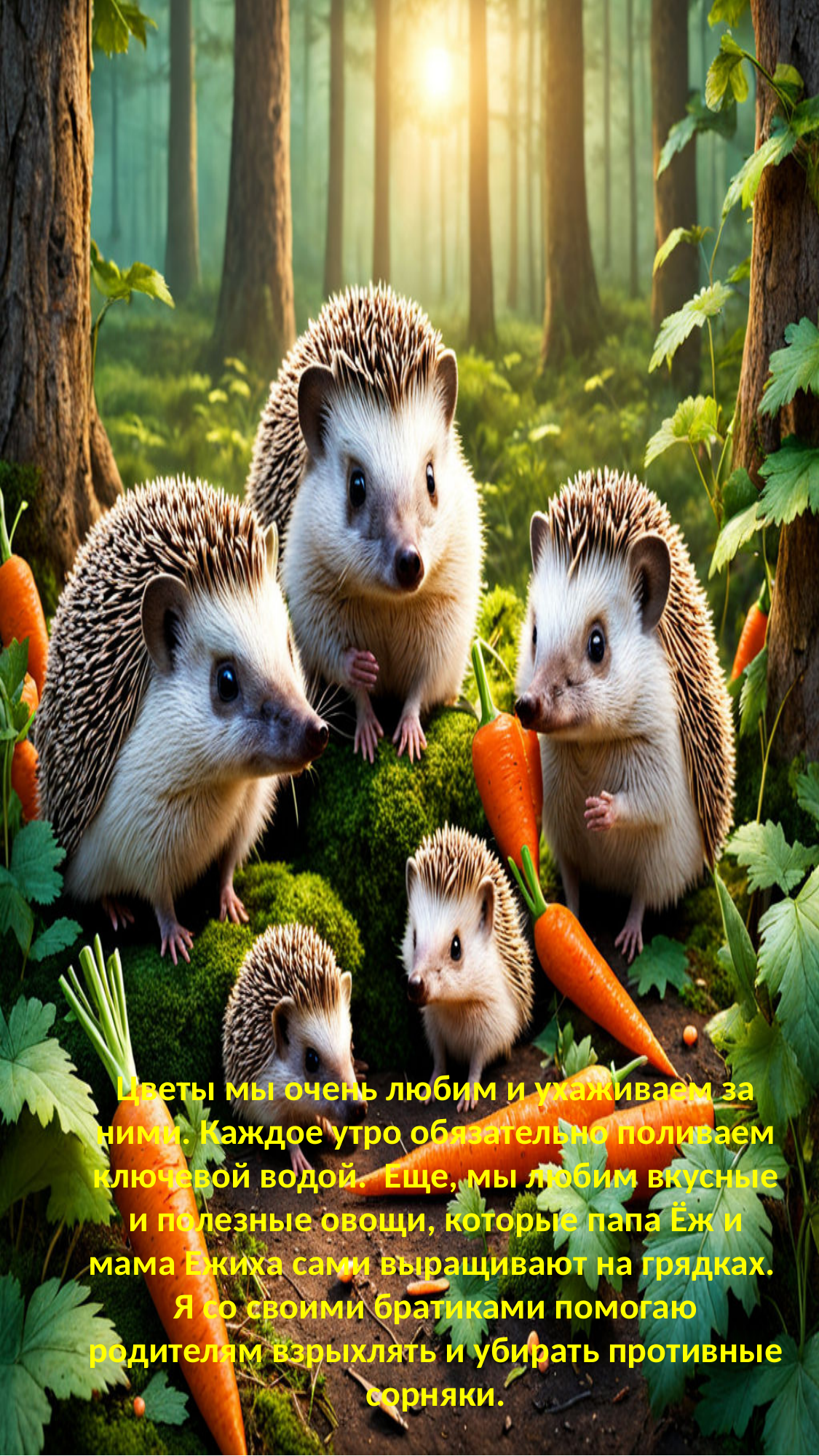

Цветы мы очень любим и ухаживаем за ними. Каждое утро обязательно поливаем ключевой водой.  Еще, мы любим вкусные и полезные овощи, которые папа Ёж и мама Ежиха сами выращивают на грядках.  Я со своими братиками помогаю родителям взрыхлять и убирать противные сорняки.